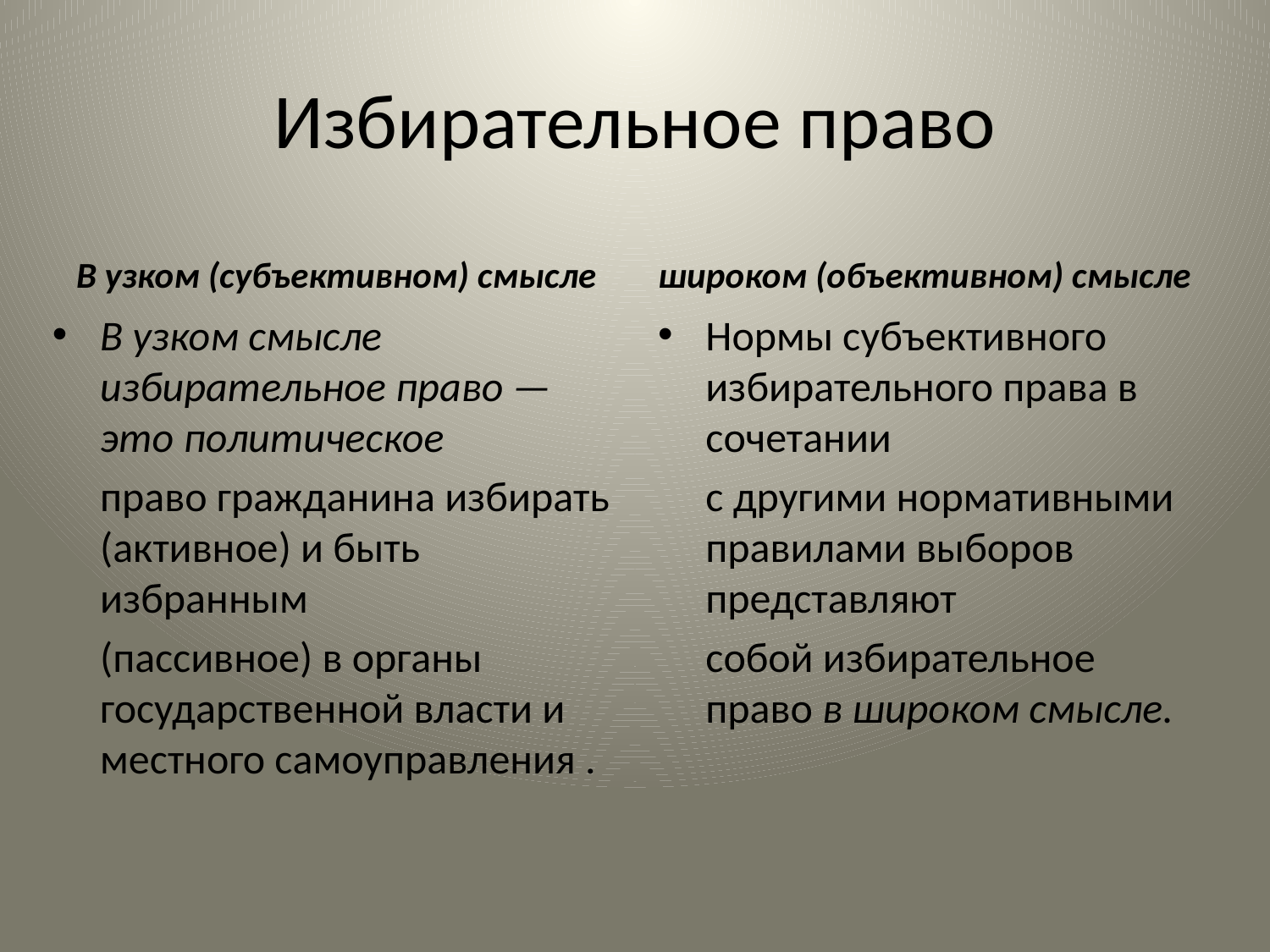

# Избирательное право
В узком (субъективном) смысле
широком (объективном) смысле
В узком смысле избирательное право — это политическое
     право гражданина избирать (активное) и быть избранным
     (пассивное) в органы государственной власти и местного самоуправления .

Нормы субъективного избирательного права в сочетании
     с другими нормативными правилами выборов представляют
     собой избирательное право в широком смысле.